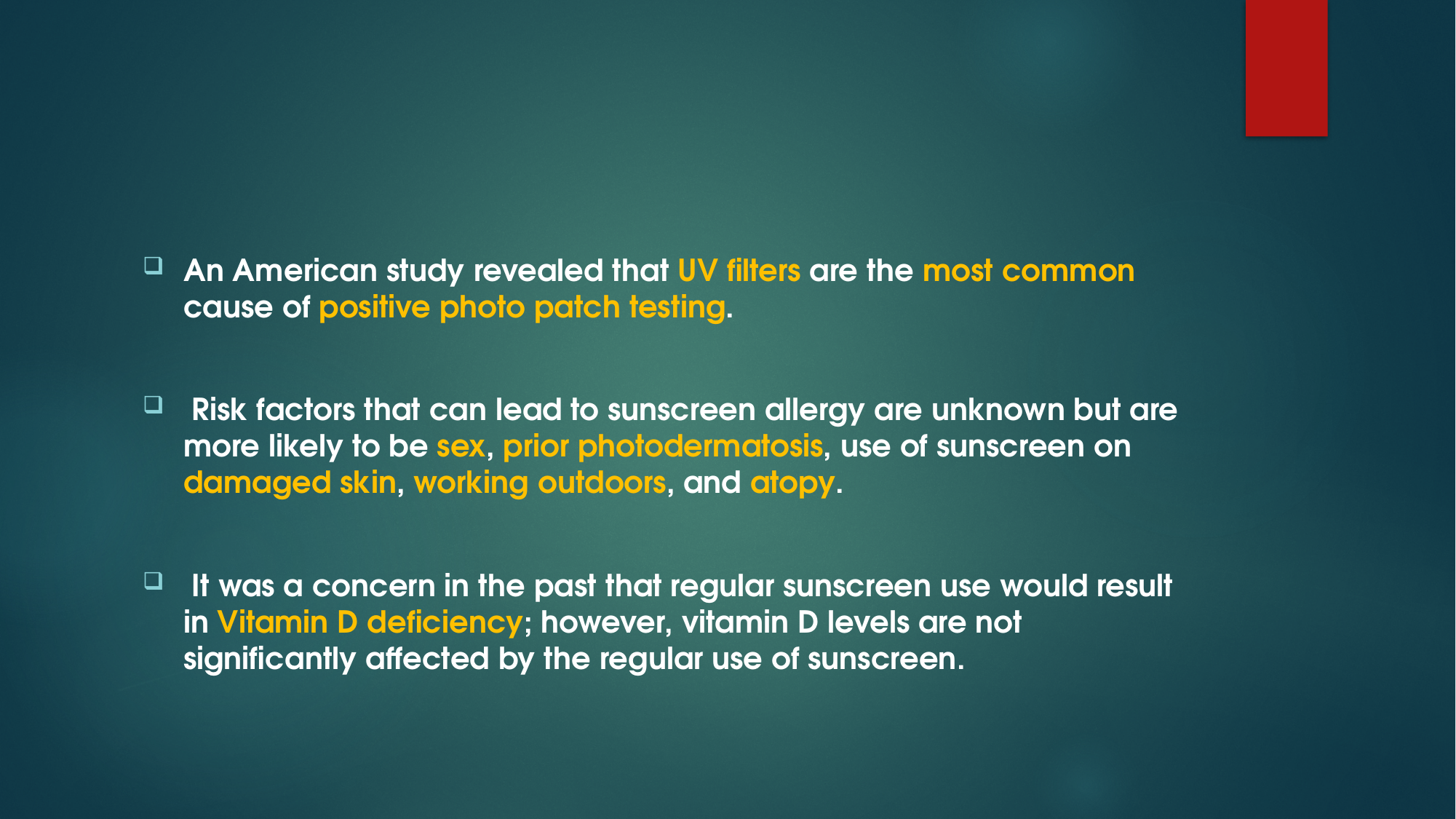

#
An American study revealed that UV filters are the most common cause of positive photo patch testing.

 Risk factors that can lead to sunscreen allergy are unknown but are more likely to be sex, prior photodermatosis, use of sunscreen on damaged skin, working outdoors, and atopy.

 It was a concern in the past that regular sunscreen use would result in Vitamin D deficiency; however, vitamin D levels are not significantly affected by the regular use of sunscreen.